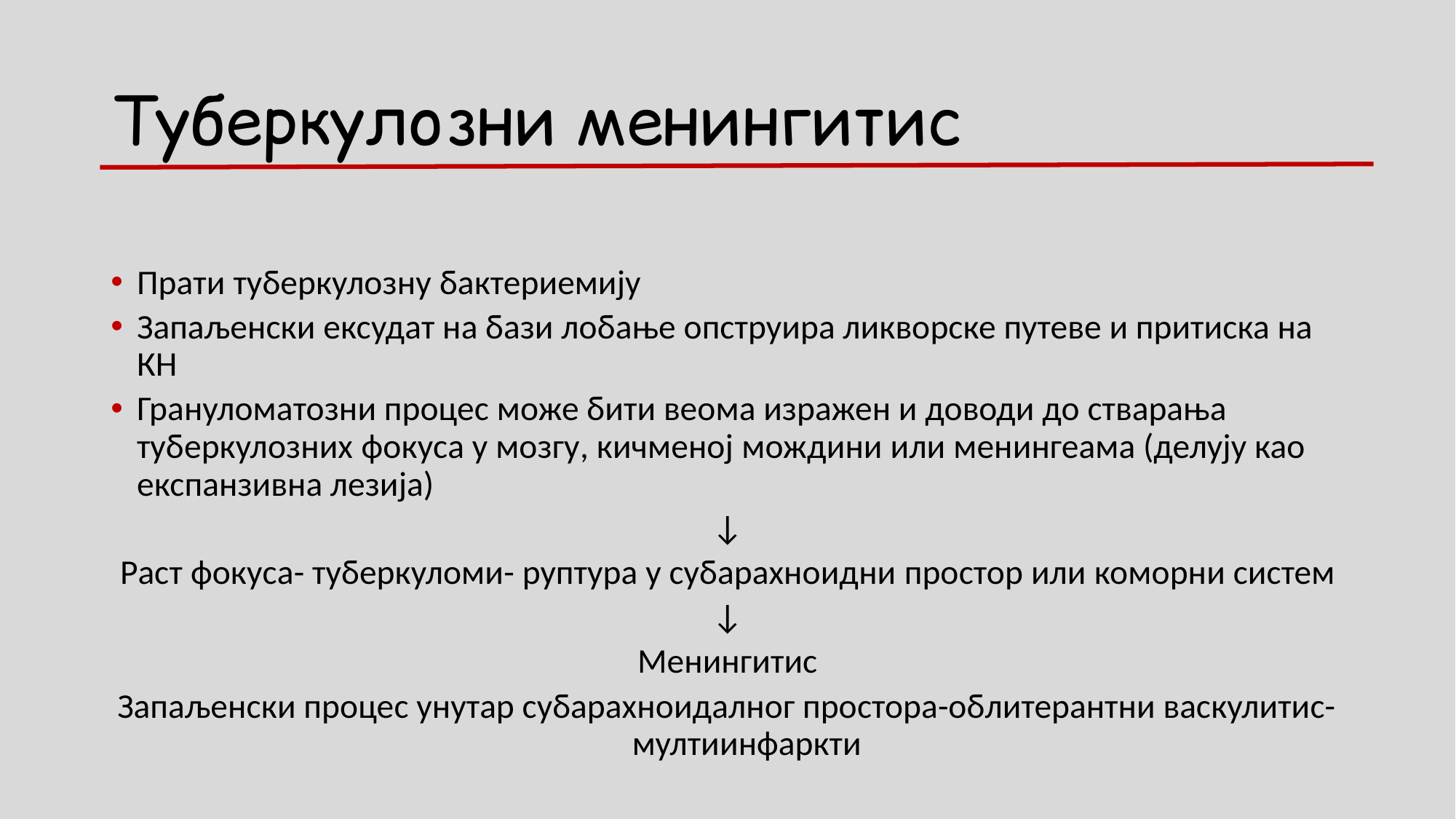

# Туберкулозни менингитис
Прати туберкулозну бактериемију
Запаљенски ексудат на бази лобање опструира ликворске путеве и притиска на КН
Грануломатозни процес може бити веома изражен и доводи до стварања туберкулозних фокуса у мозгу, кичменој мождини или менингеама (делују као експанзивна лезија)
↓
Раст фокуса- туберкуломи- руптура у субарахноидни простор или коморни систем
↓
Менингитис
Запаљенски процес унутар субарахноидалног простора-облитерантни васкулитис-мултиинфаркти